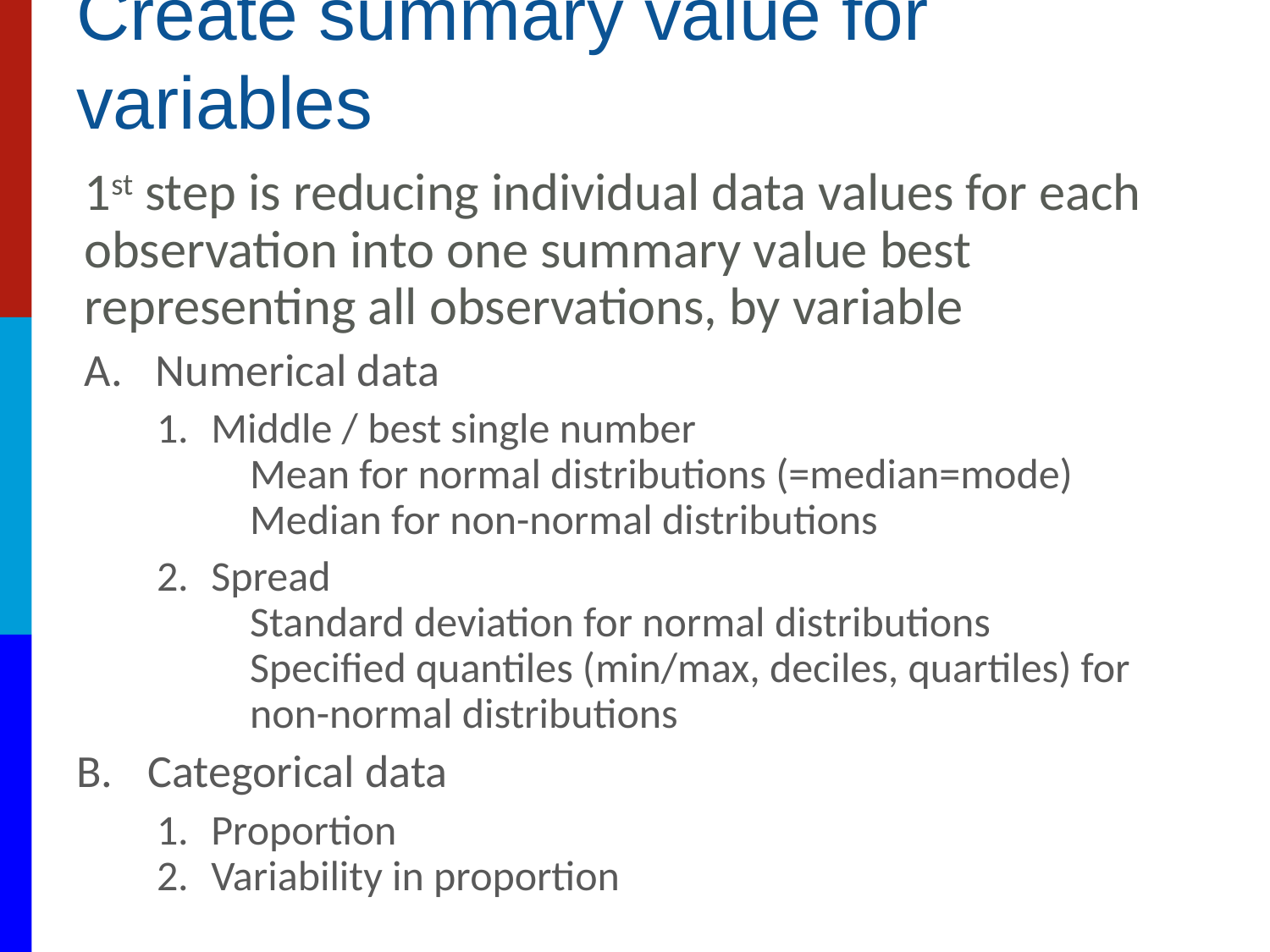

# Create summary value for variables
1st step is reducing individual data values for each observation into one summary value best representing all observations, by variable
Numerical data
Middle / best single number
Mean for normal distributions (=median=mode)
Median for non-normal distributions
Spread
Standard deviation for normal distributions
Specified quantiles (min/max, deciles, quartiles) for non-normal distributions
Categorical data
Proportion
Variability in proportion